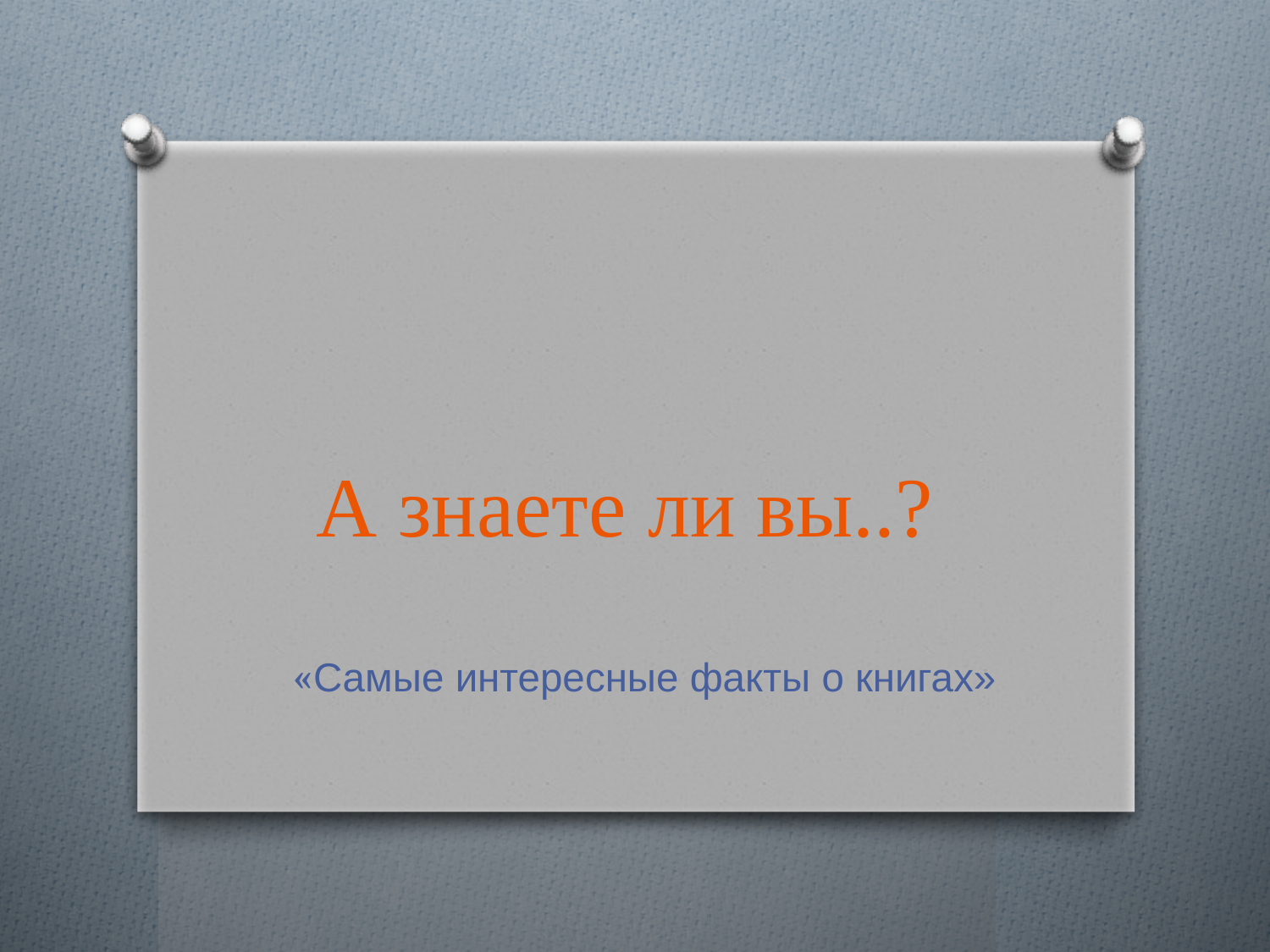

А знаете ли вы..?

# «Самые интересные факты о книгах»